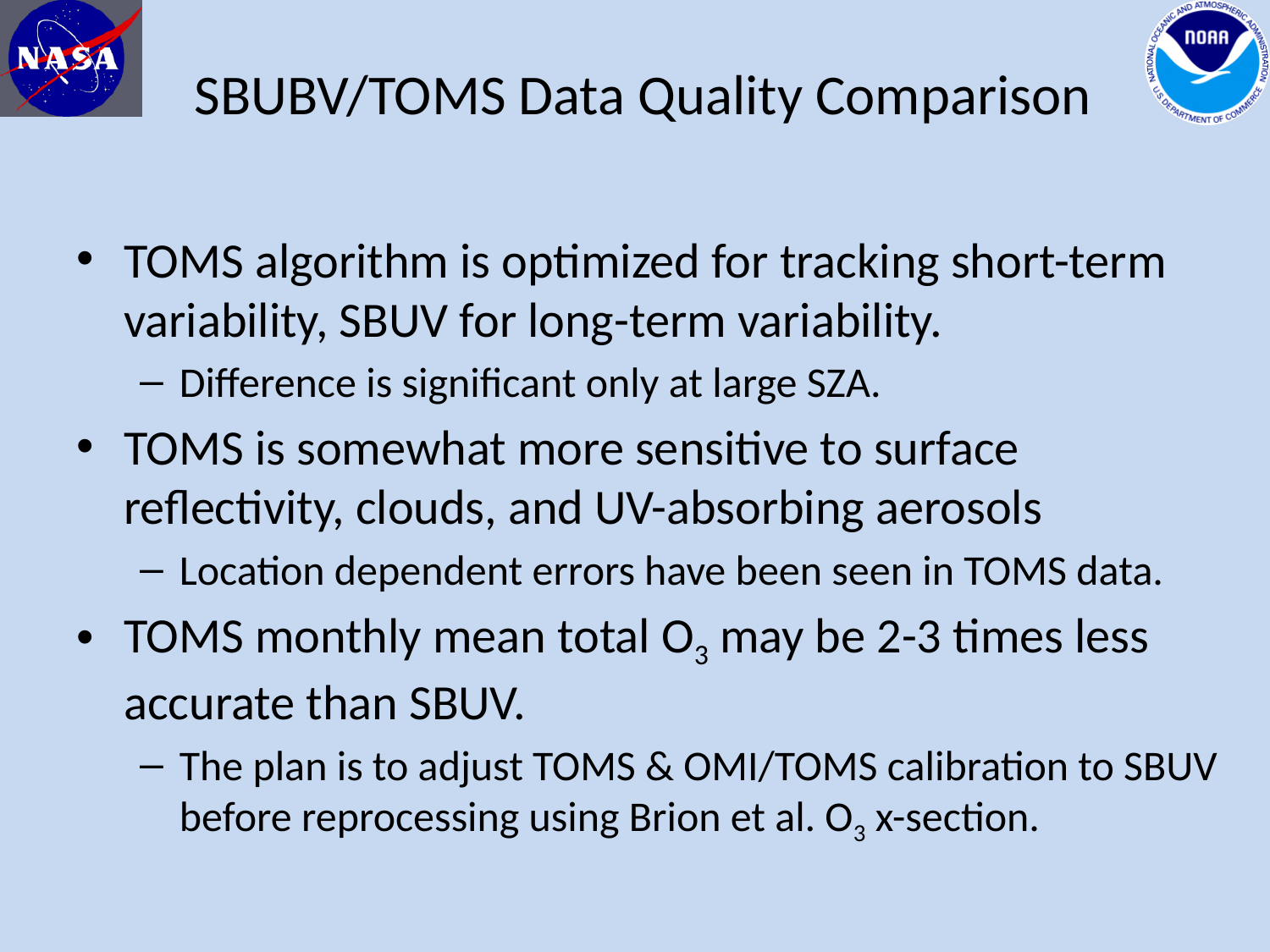

# SBUBV/TOMS Data Quality Comparison
TOMS algorithm is optimized for tracking short-term variability, SBUV for long-term variability.
Difference is significant only at large SZA.
TOMS is somewhat more sensitive to surface reflectivity, clouds, and UV-absorbing aerosols
Location dependent errors have been seen in TOMS data.
TOMS monthly mean total O3 may be 2-3 times less accurate than SBUV.
The plan is to adjust TOMS & OMI/TOMS calibration to SBUV before reprocessing using Brion et al. O3 x-section.